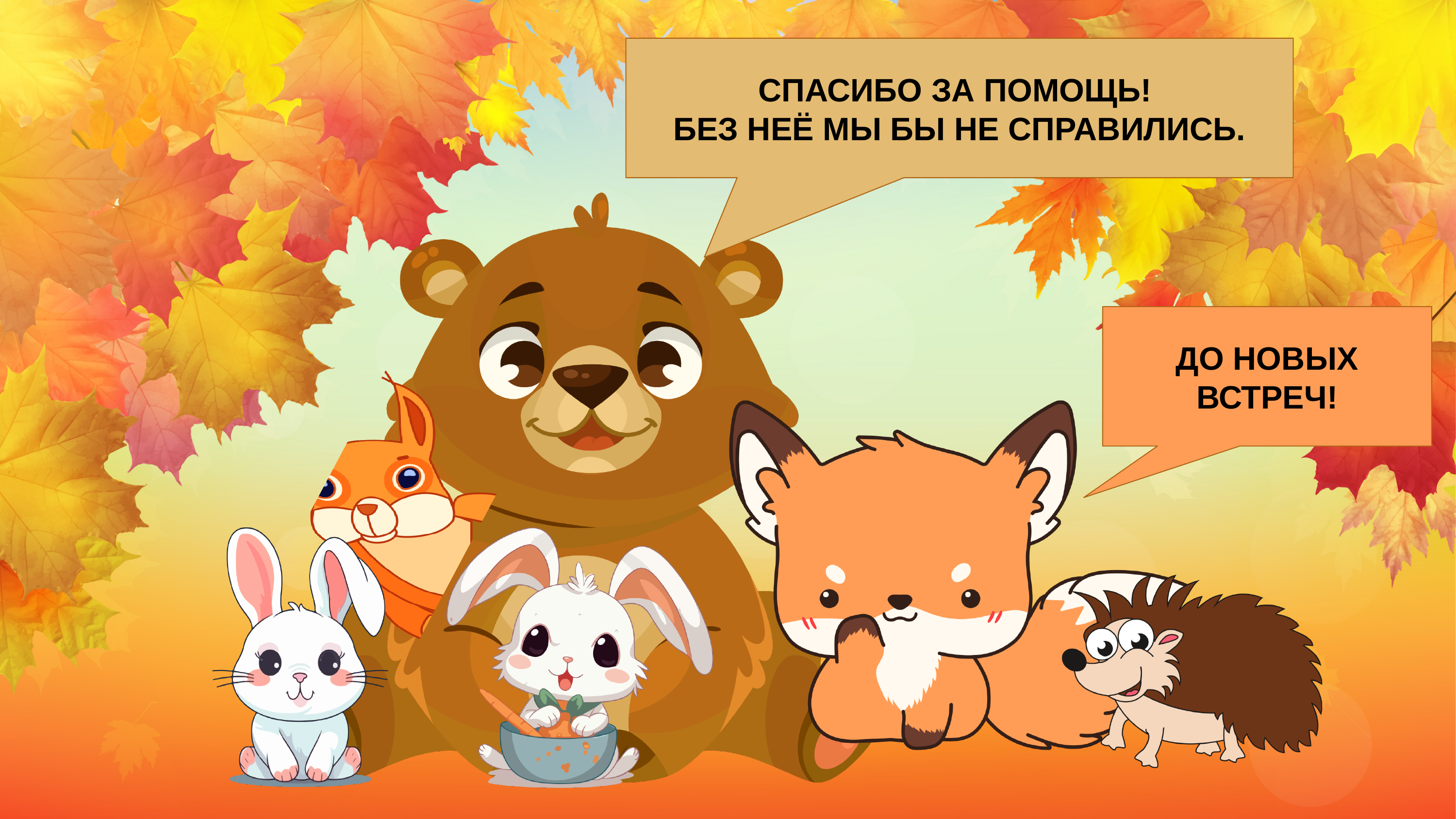

СПАСИБО ЗА ПОМОЩЬ!
БЕЗ НЕЁ МЫ БЫ НЕ СПРАВИЛИСЬ.

ДО НОВЫХ ВСТРЕЧ!